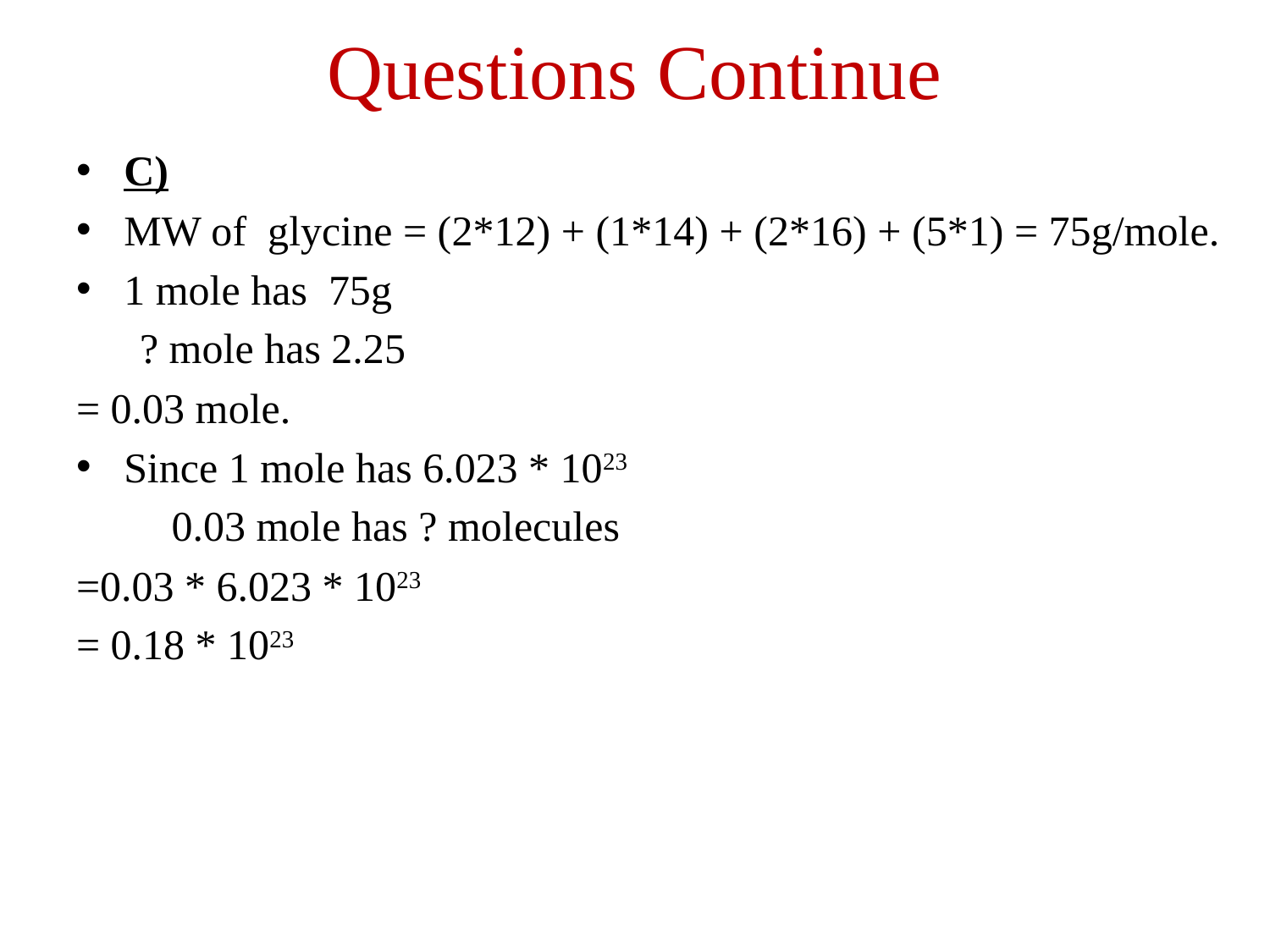

# Questions Continue
C)
MW of  glycine = (2*12) + (1*14) + (2*16) + (5*1) = 75g/mole.
1 mole has  75g
      ? mole has 2.25
= 0.03 mole.
Since 1 mole has 6.023 * 1023
         0.03 mole has ? molecules
=0.03 * 6.023 * 1023
= 0.18 * 1023